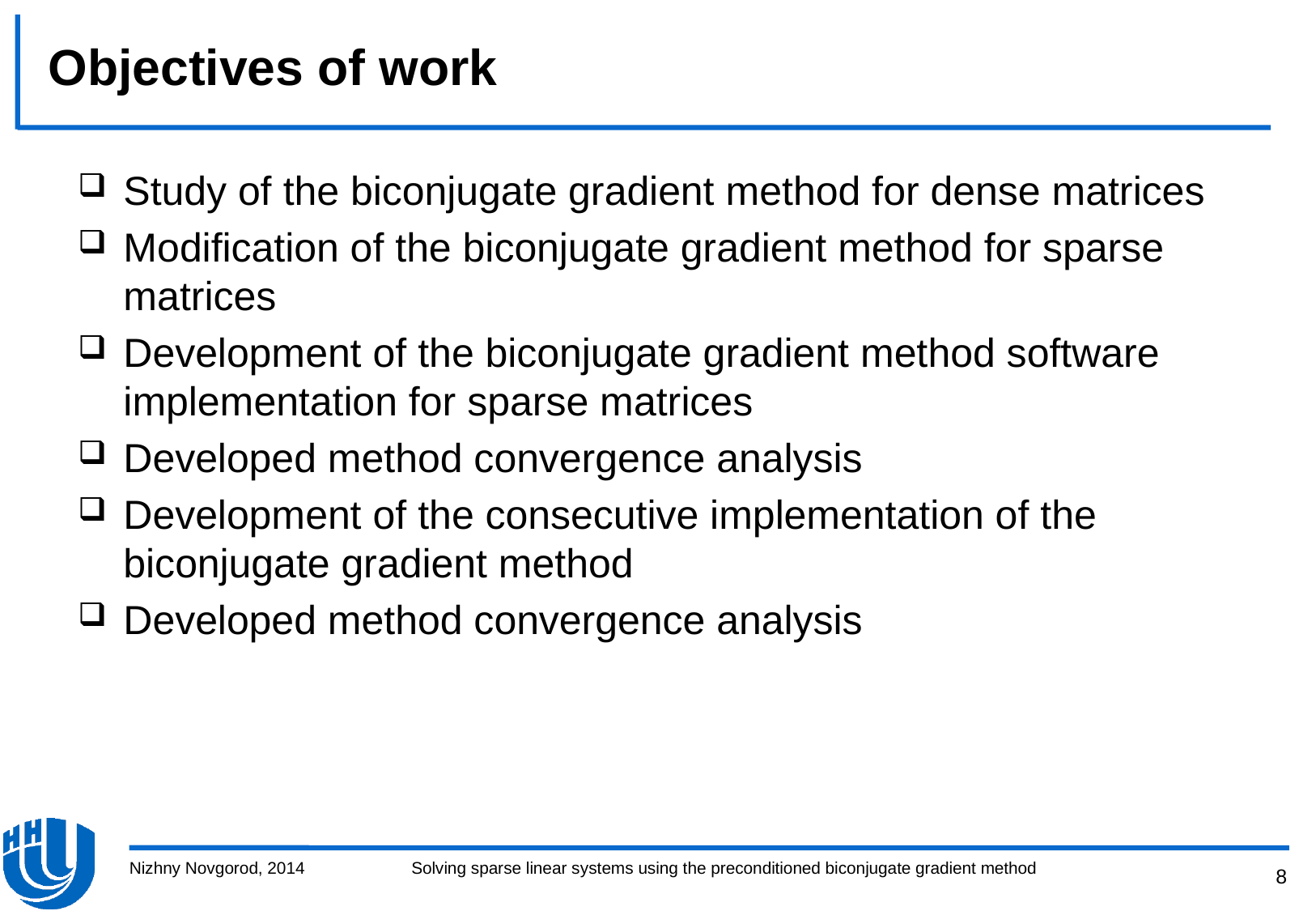

# Objectives of work
Study of the biconjugate gradient method for dense matrices
Modification of the biconjugate gradient method for sparse matrices
Development of the biconjugate gradient method software implementation for sparse matrices
Developed method convergence analysis
Development of the consecutive implementation of the biconjugate gradient method
Developed method convergence analysis
Nizhny Novgorod, 2014
Solving sparse linear systems using the preconditioned biconjugate gradient method